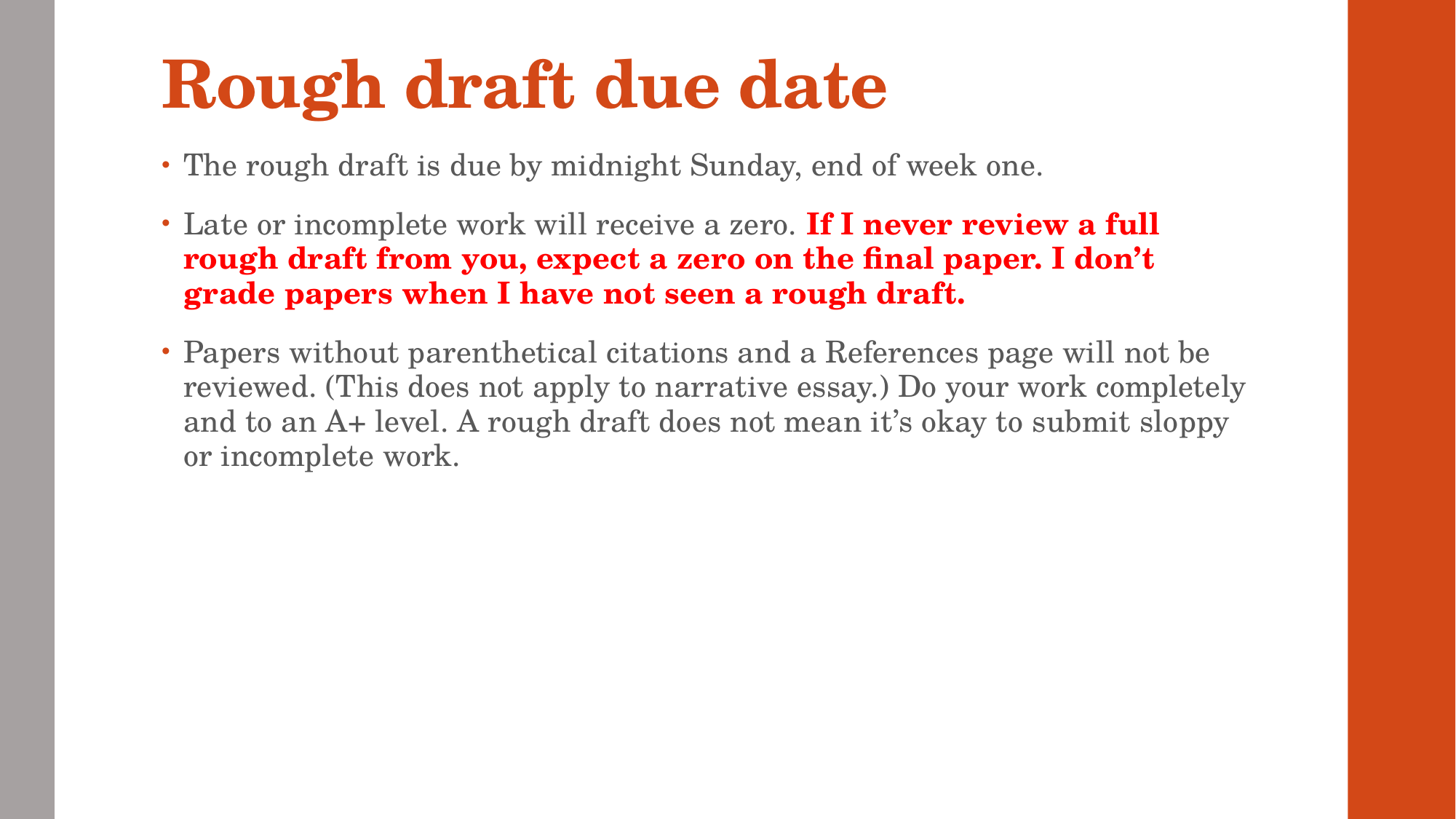

# Rough draft due date
The rough draft is due by midnight Sunday, end of week one.
Late or incomplete work will receive a zero. If I never review a full rough draft from you, expect a zero on the final paper. I don’t grade papers when I have not seen a rough draft.
Papers without parenthetical citations and a References page will not be reviewed. (This does not apply to narrative essay.) Do your work completely and to an A+ level. A rough draft does not mean it’s okay to submit sloppy or incomplete work.